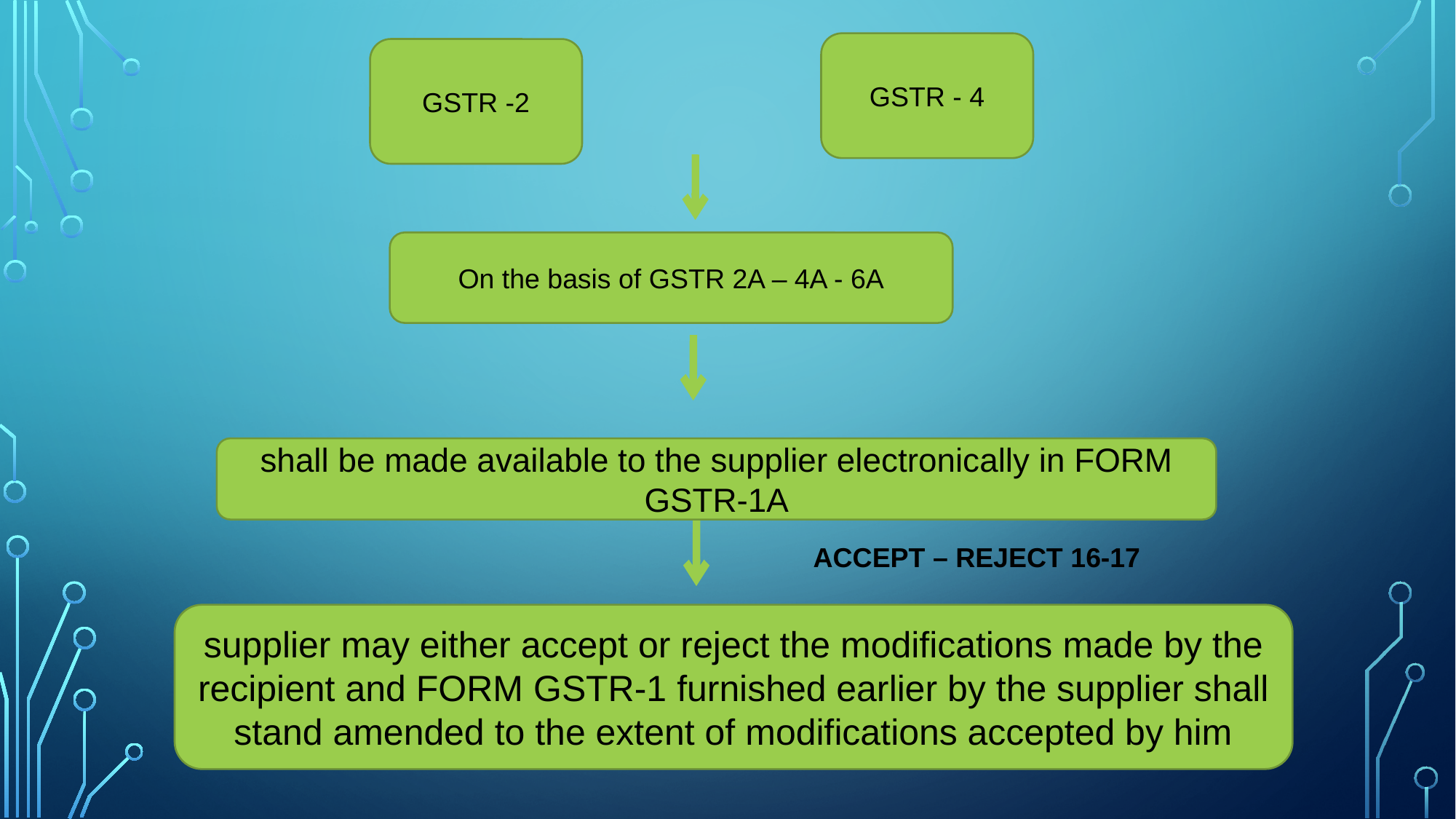

GSTR - 4
GSTR -2
On the basis of GSTR 2A – 4A - 6A
shall be made available to the supplier electronically in FORM GSTR-1A
ACCEPT – REJECT 16-17
supplier may either accept or reject the modifications made by the recipient and FORM GSTR-1 furnished earlier by the supplier shall stand amended to the extent of modifications accepted by him